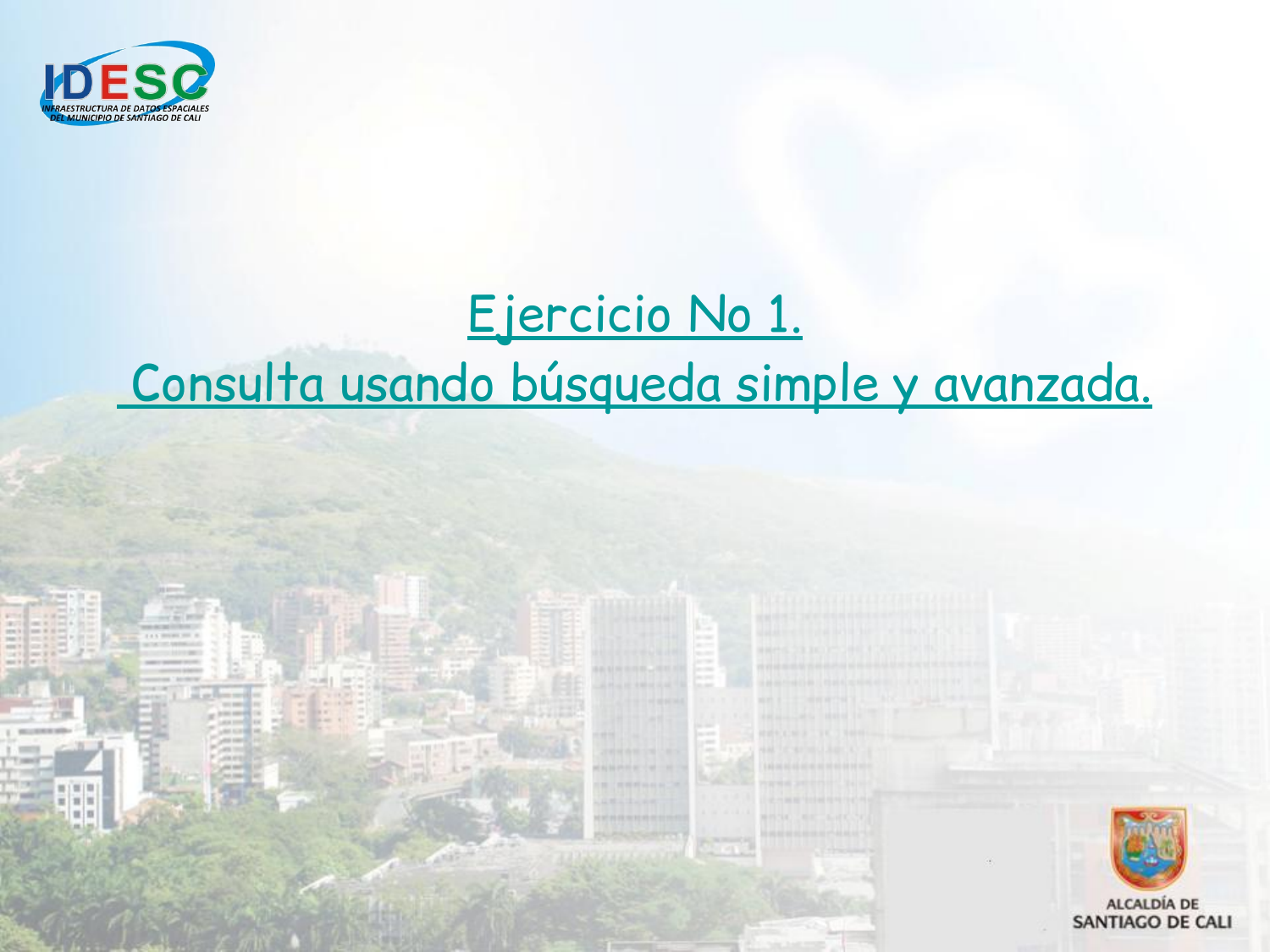

Ejercicio No 1.
 Consulta usando búsqueda simple y avanzada.